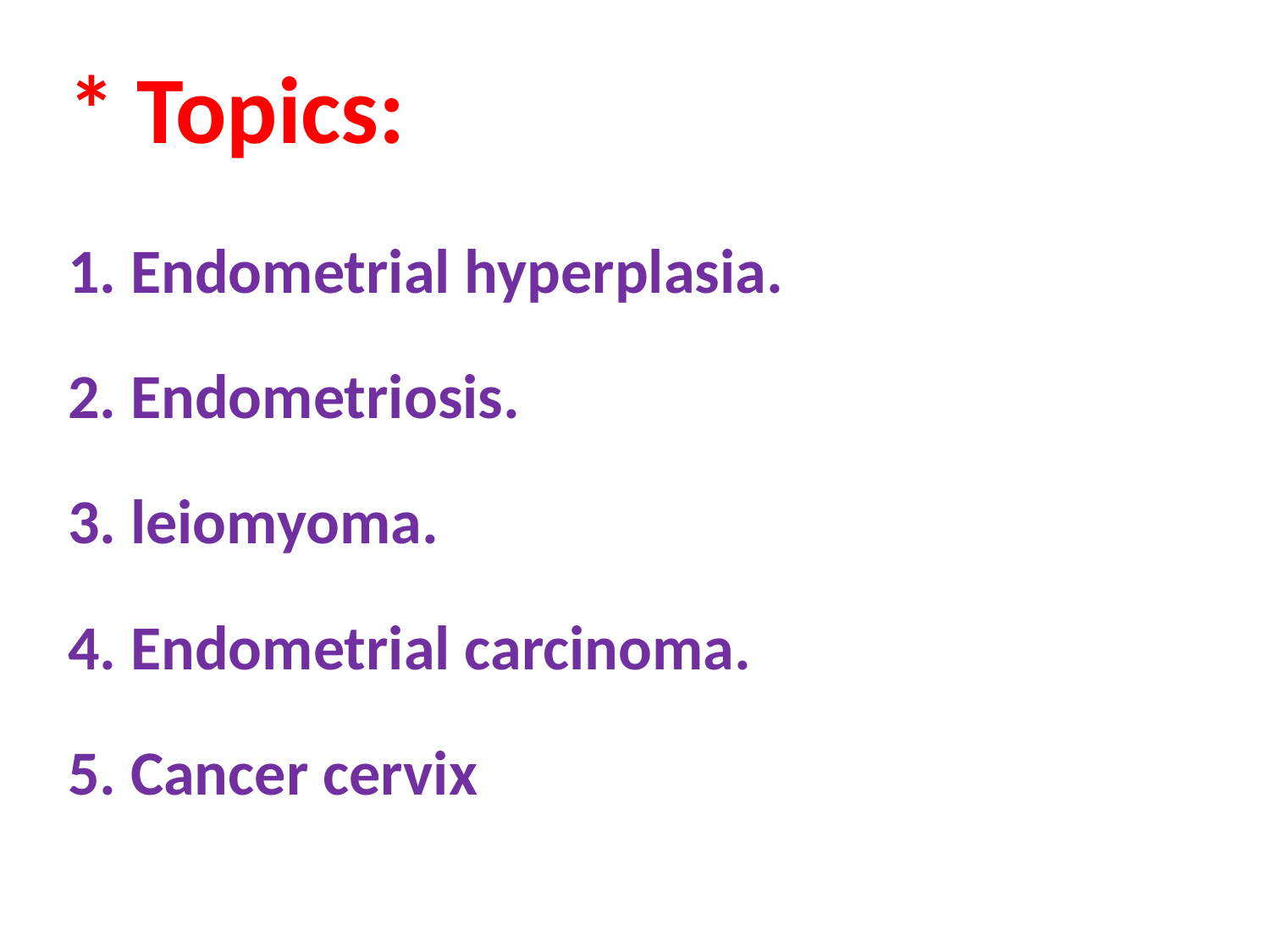

# * Topics:
1. Endometrial hyperplasia.
2. Endometriosis.
3. leiomyoma.
4. Endometrial carcinoma.
5. Cancer cervix